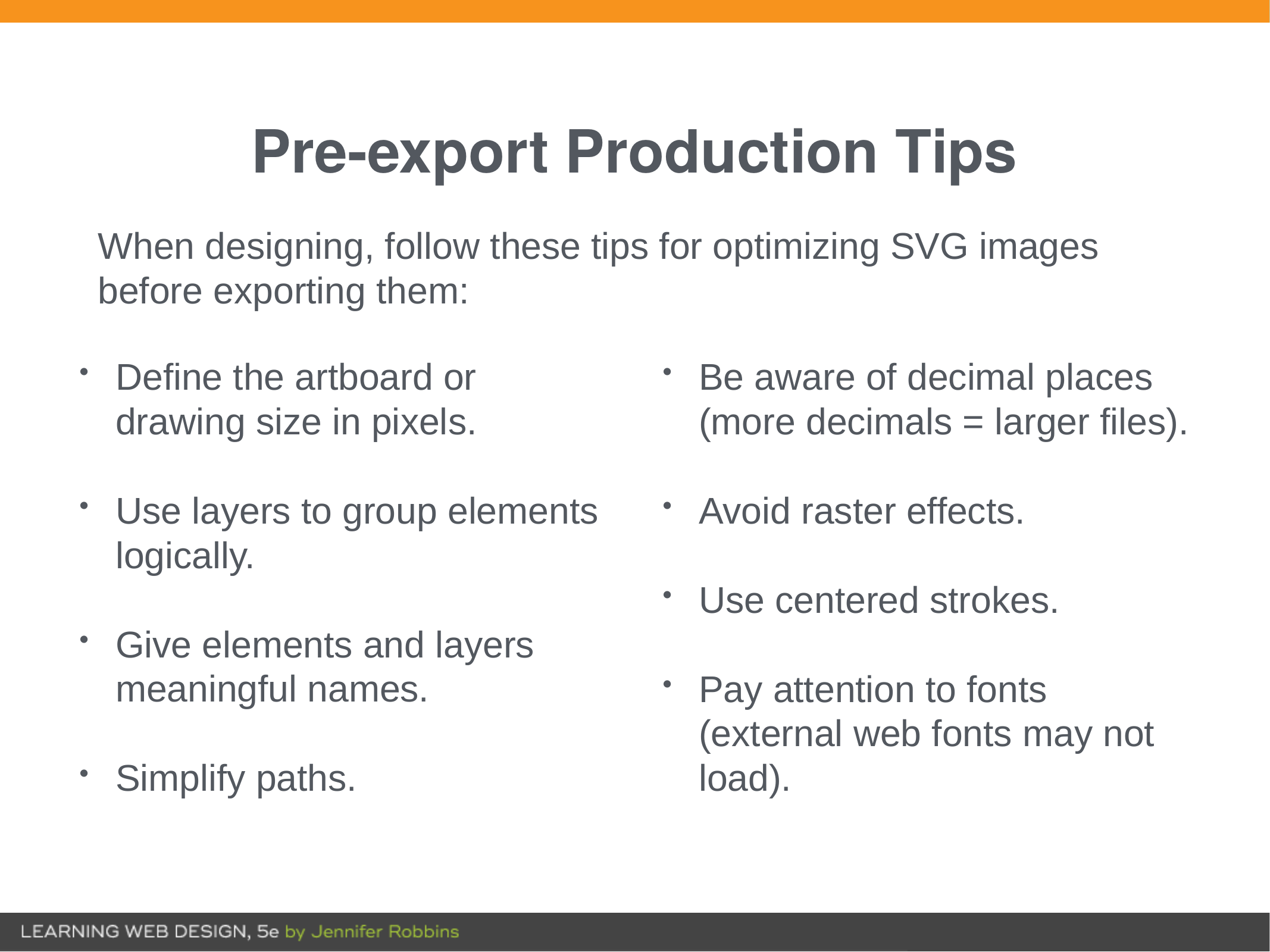

# Pre-export Production Tips
When designing, follow these tips for optimizing SVG images before exporting them:
Define the artboard or drawing size in pixels.
Use layers to group elements logically.
Give elements and layers meaningful names.
Simplify paths.
Be aware of decimal places
(more decimals = larger files).
Avoid raster effects.
Use centered strokes.
Pay attention to fonts (external web fonts may not load).